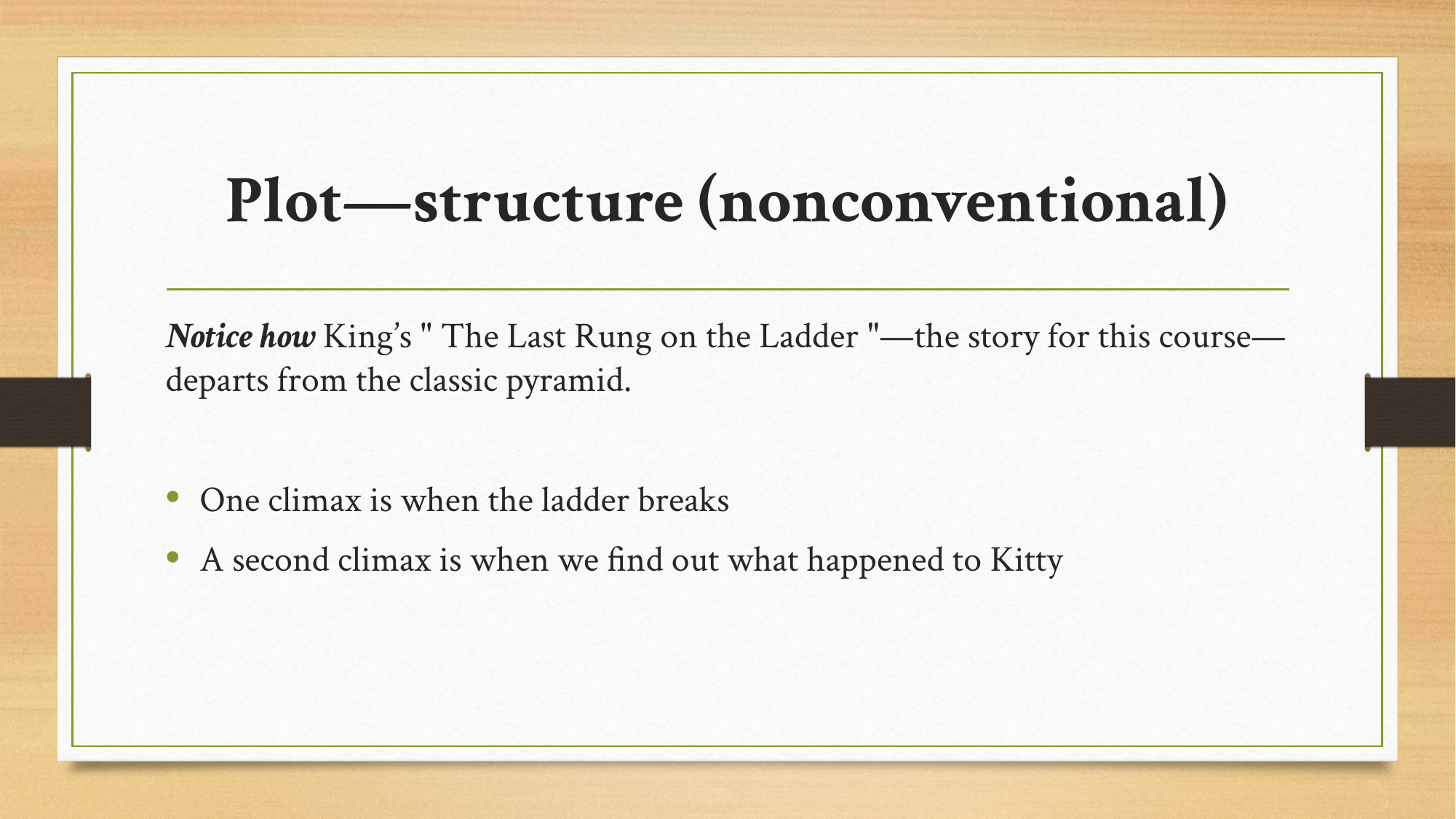

# Plot—structure (nonconventional)
Notice how King’s " The Last Rung on the Ladder "—the story for this course—departs from the classic pyramid.

One climax is when the ladder breaks
A second climax is when we find out what happened to Kitty